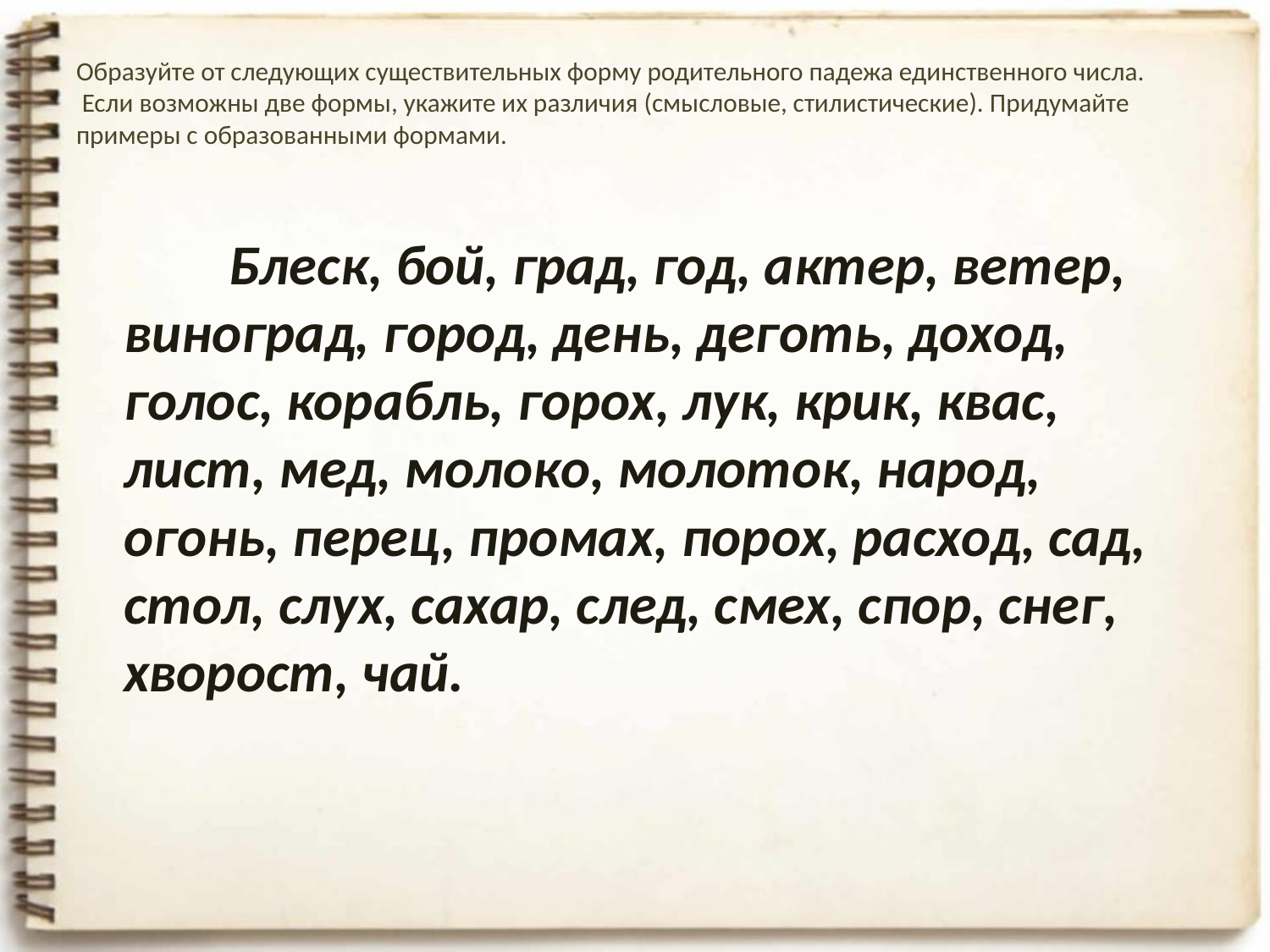

# Образуйте от следующих существительных форму родительного падежа единственного числа. Если возможны две формы, укажите их различия (смысловые, стилистические). Придумайте примеры с образованными формами.
            Блеск, бой, град, год, актер, ветер, виноград, город, день, деготь, доход, голос, корабль, горох, лук, крик, квас, лист, мед, молоко, молоток, народ, огонь, перец, промах, порох, расход, сад, стол, слух, сахар, след, смех, спор, снег, хворост, чай.